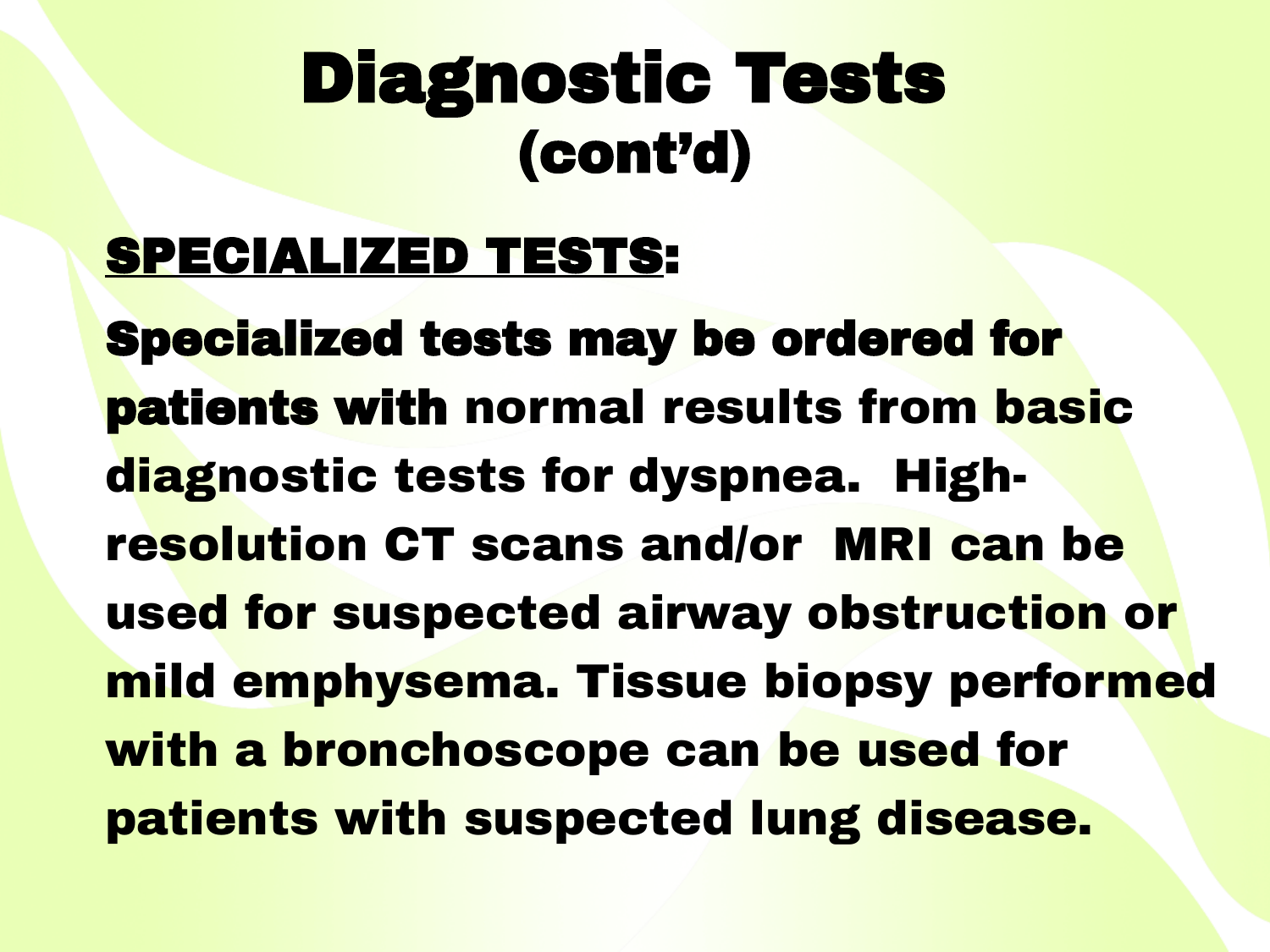

# Diagnostic Tests (cont’d)
	SPECIALIZED TESTS:
	Specialized tests may be ordered for patients with normal results from basic diagnostic tests for dyspnea.  High-resolution CT scans and/or  MRI can be used for suspected airway obstruction or mild emphysema. Tissue biopsy performed with a bronchoscope can be used for patients with suspected lung disease.